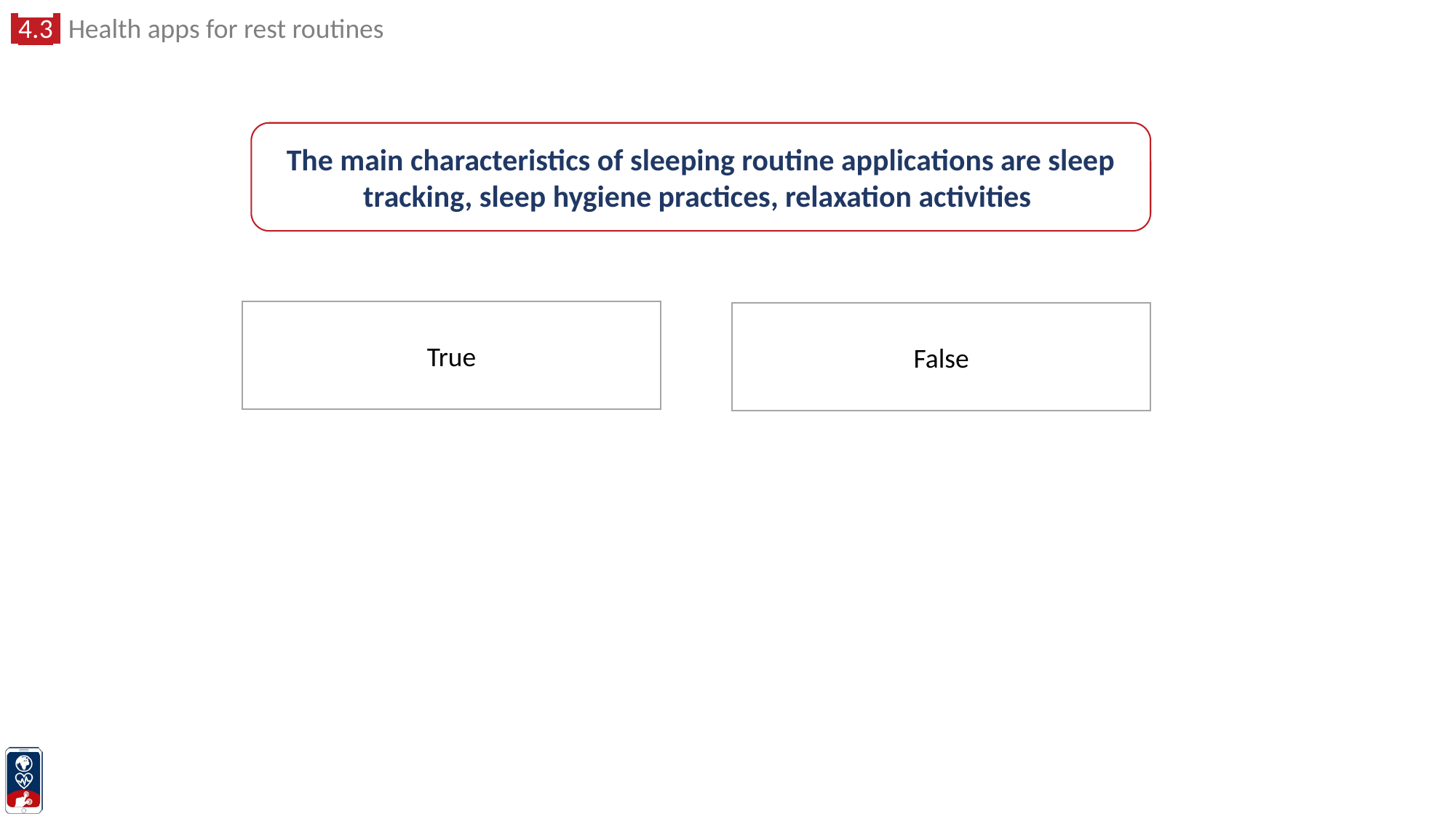

The main characteristics of sleeping routine applications are sleep tracking, sleep hygiene practices, relaxation activities
True
False